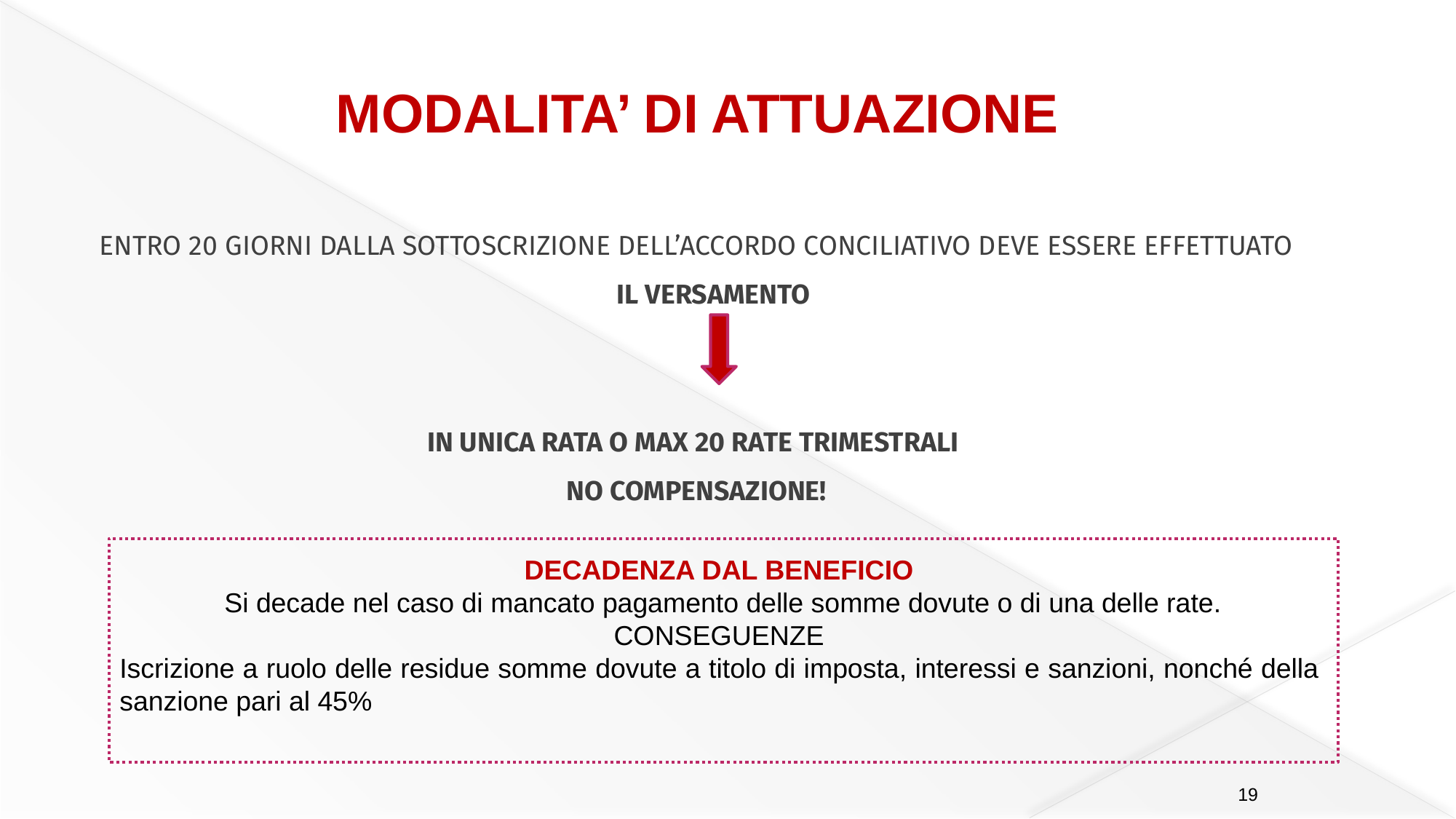

MODALITA’ DI ATTUAZIONE
ENTRO 20 GIORNI DALLA SOTTOSCRIZIONE DELL’ACCORDO CONCILIATIVO DEVE ESSERE EFFETTUATO IL VERSAMENTO

IN UNICA RATA O MAX 20 RATE TRIMESTRALI
NO COMPENSAZIONE!

DECADENZA DAL BENEFICIO
 Si decade nel caso di mancato pagamento delle somme dovute o di una delle rate.
CONSEGUENZE
Iscrizione a ruolo delle residue somme dovute a titolo di imposta, interessi e sanzioni, nonché della sanzione pari al 45%
19